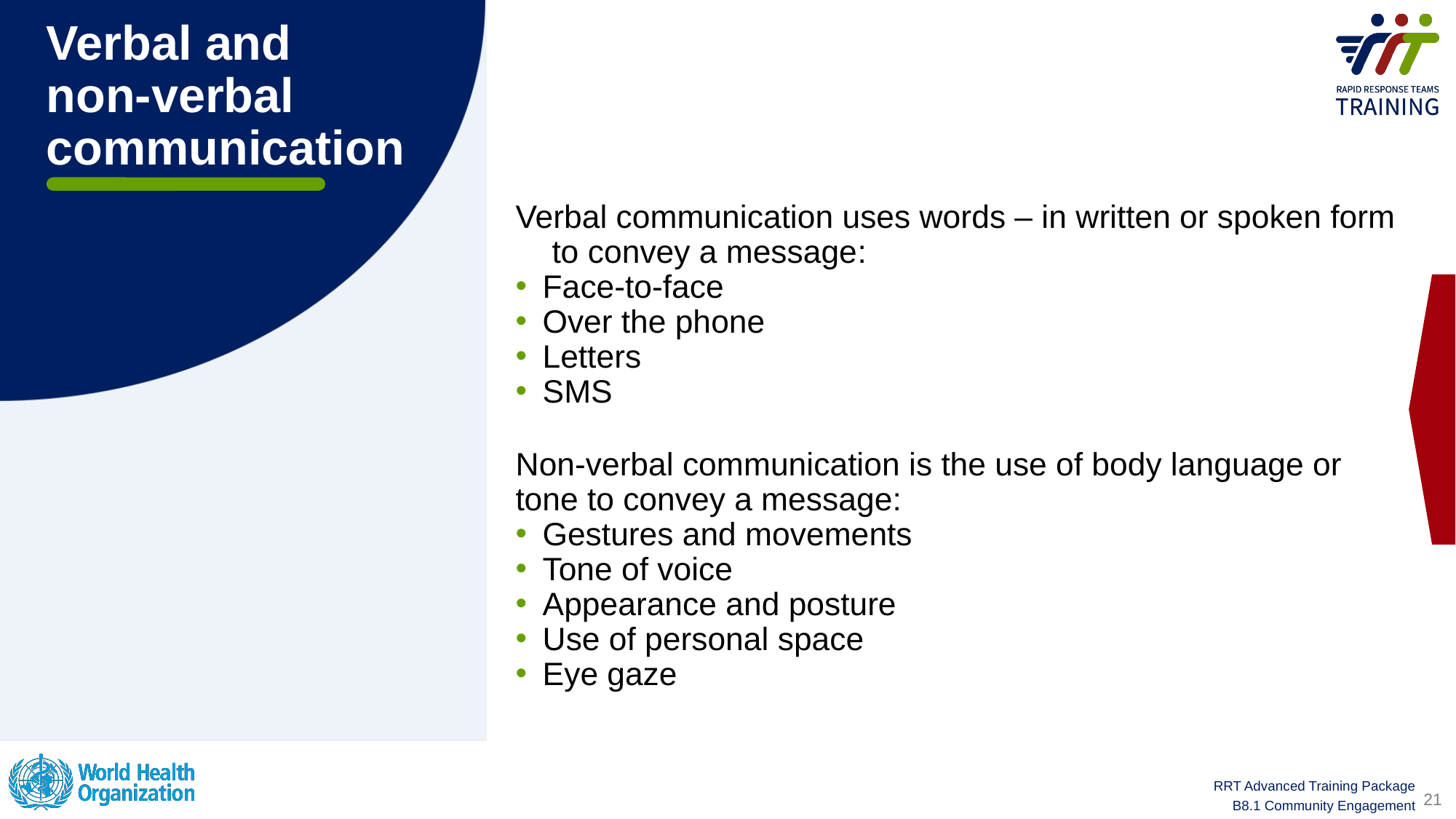

Verbal and
non-verbal communication

Verbal communication uses words – in written or spoken form to convey a message:
Face-to-face
Over the phone
Letters
SMS

Non-verbal communication is the use of body language or tone to convey a message:
Gestures and movements
Tone of voice
Appearance and posture
Use of personal space
Eye gaze